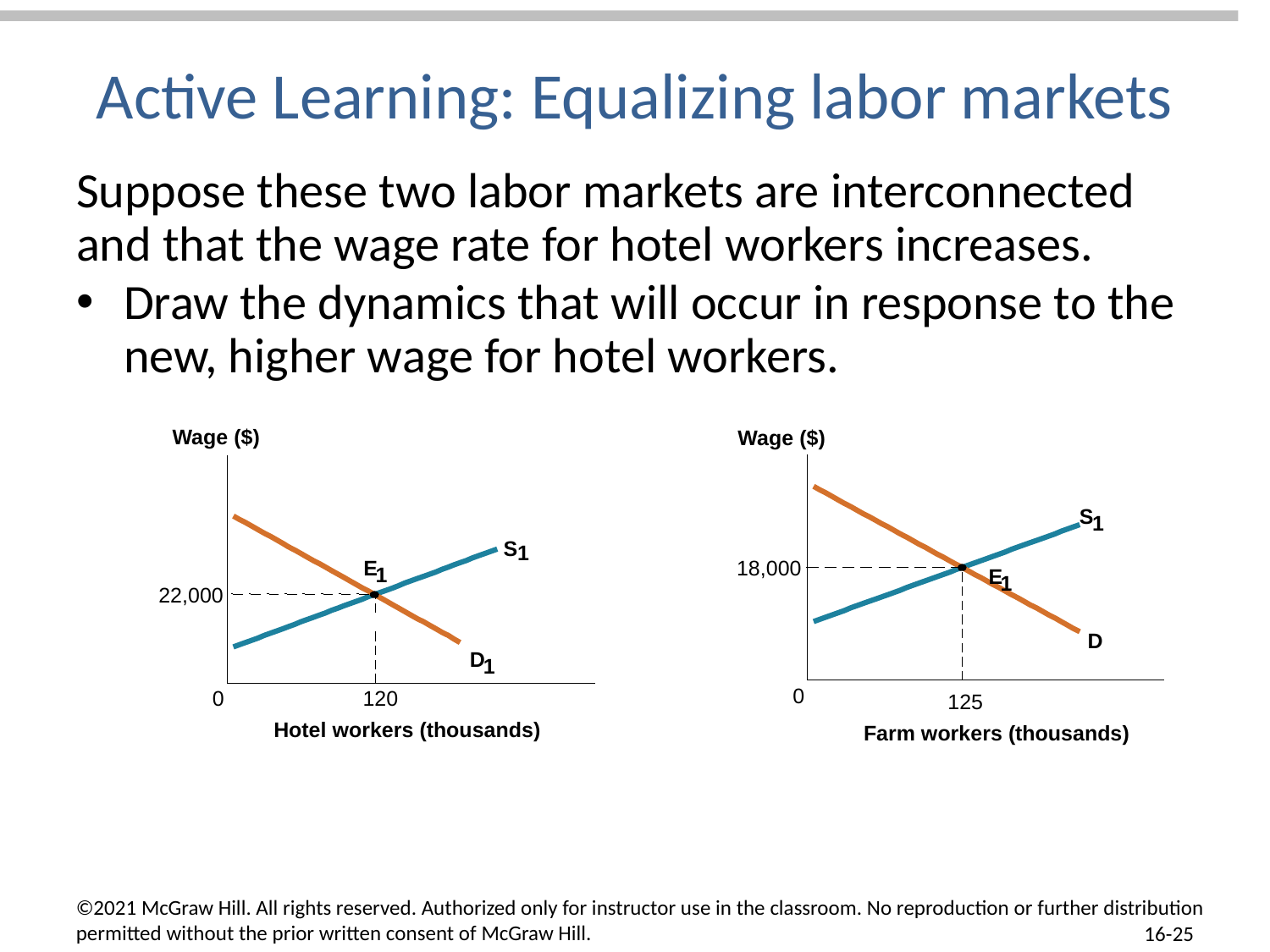

# Active Learning: Equalizing labor markets
Suppose these two labor markets are interconnected and that the wage rate for hotel workers increases.
Draw the dynamics that will occur in response to the new, higher wage for hotel workers.

Wage ($)
Wage ($)

S
1

S
1

E
18,000
1
E

1

22,000

D

D
1

0

0
120
125
Hotel workers (thousands)
Farm workers (thousands)